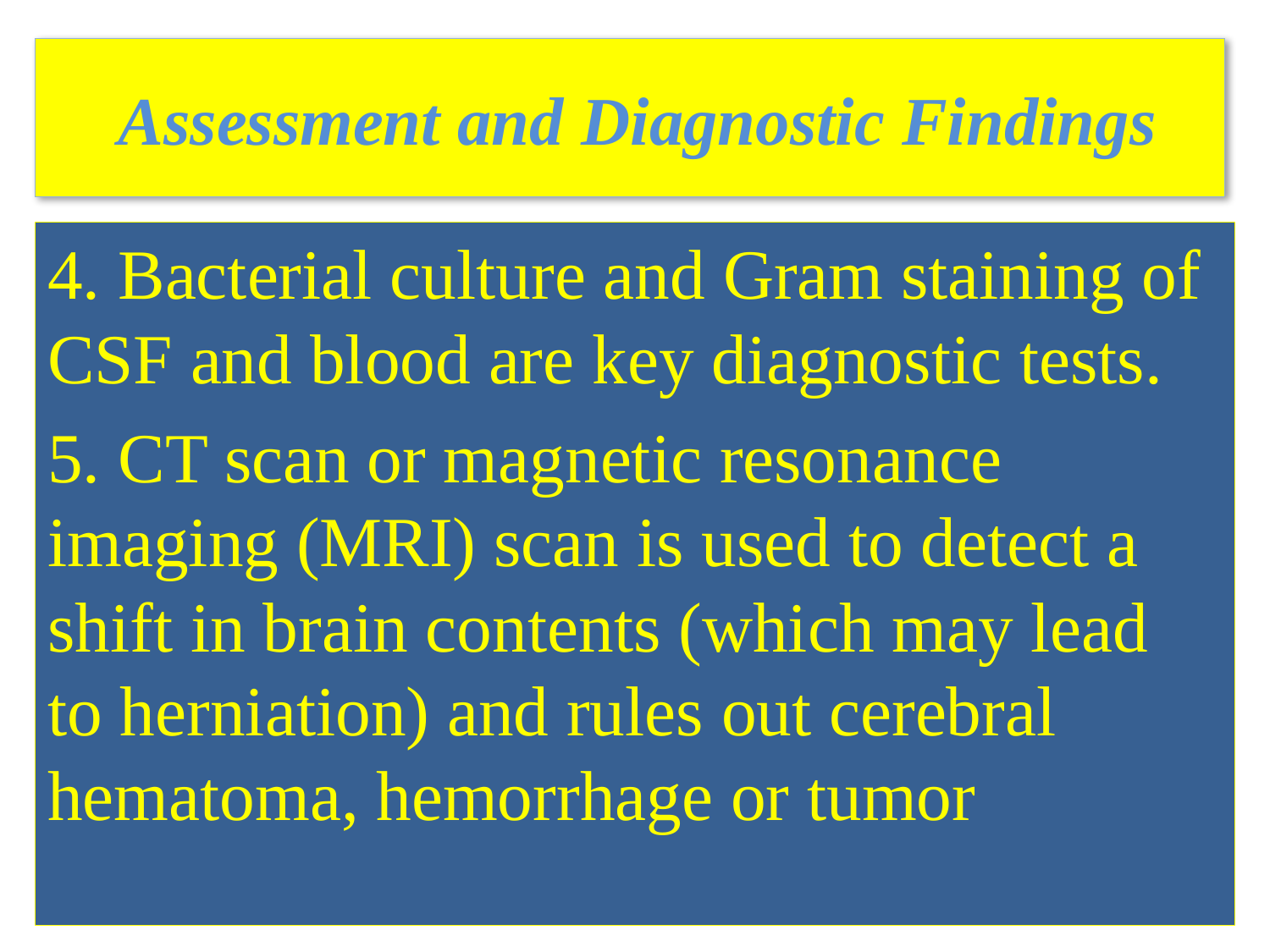

# Assessment and Diagnostic Findings
4. Bacterial culture and Gram staining of CSF and blood are key diagnostic tests.
5. CT scan or magnetic resonance imaging (MRI) scan is used to detect a shift in brain contents (which may lead to herniation) and rules out cerebral hematoma, hemorrhage or tumor